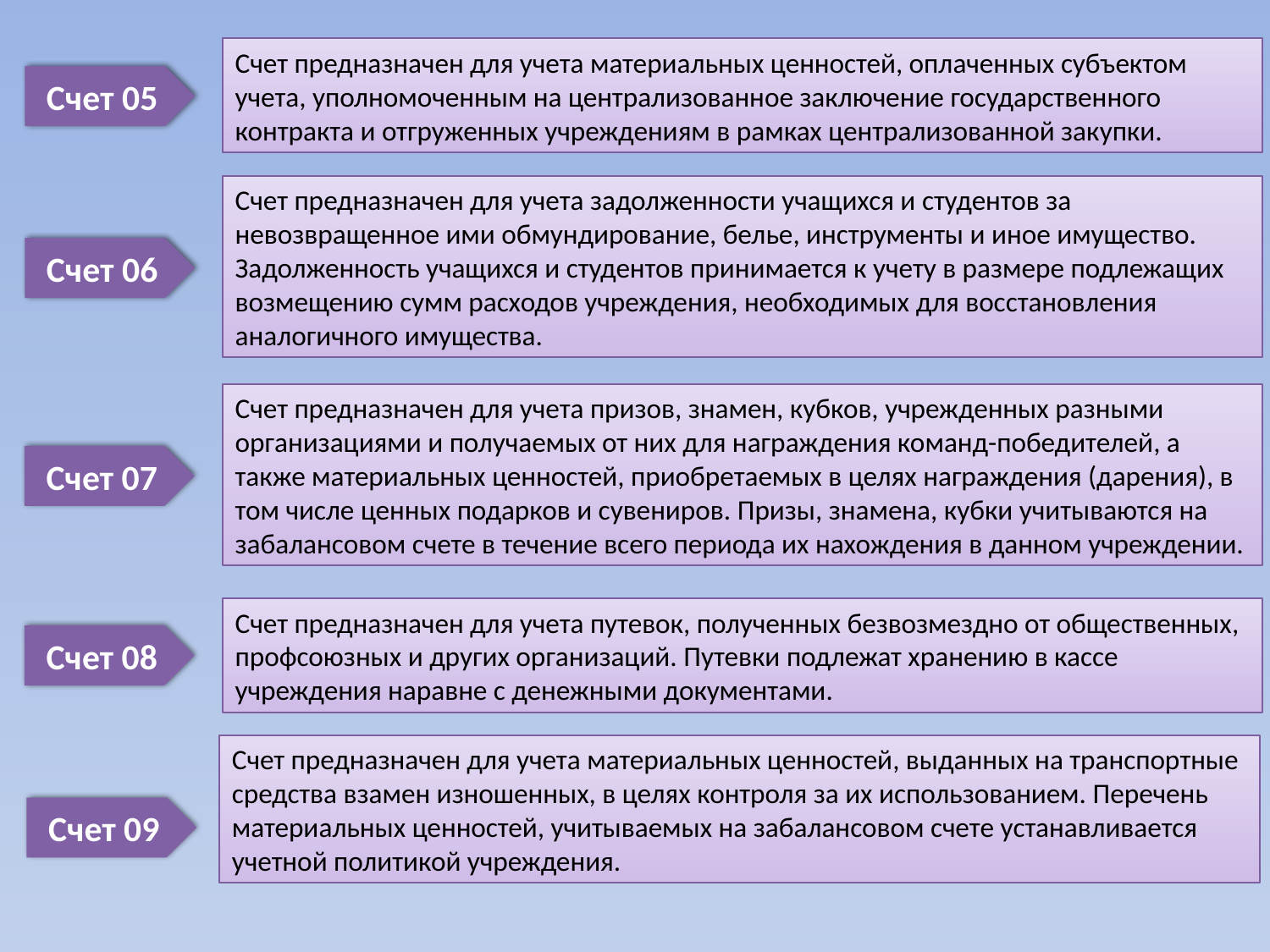

Счет предназначен для учета материальных ценностей, оплаченных субъектом учета, уполномоченным на централизованное заключение государственного контракта и отгруженных учреждениям в рамках централизованной закупки.
Счет 05
Счет предназначен для учета задолженности учащихся и студентов за невозвращенное ими обмундирование, белье, инструменты и иное имущество.
Задолженность учащихся и студентов принимается к учету в размере подлежащих возмещению сумм расходов учреждения, необходимых для восстановления аналогичного имущества.
Счет 06
Счет предназначен для учета призов, знамен, кубков, учрежденных разными организациями и получаемых от них для награждения команд-победителей, а также материальных ценностей, приобретаемых в целях награждения (дарения), в том числе ценных подарков и сувениров. Призы, знамена, кубки учитываются на забалансовом счете в течение всего периода их нахождения в данном учреждении.
Счет 07
Счет предназначен для учета путевок, полученных безвозмездно от общественных, профсоюзных и других организаций. Путевки подлежат хранению в кассе учреждения наравне с денежными документами.
Счет 08
Счет предназначен для учета материальных ценностей, выданных на транспортные средства взамен изношенных, в целях контроля за их использованием. Перечень материальных ценностей, учитываемых на забалансовом счете устанавливается учетной политикой учреждения.
Счет 09